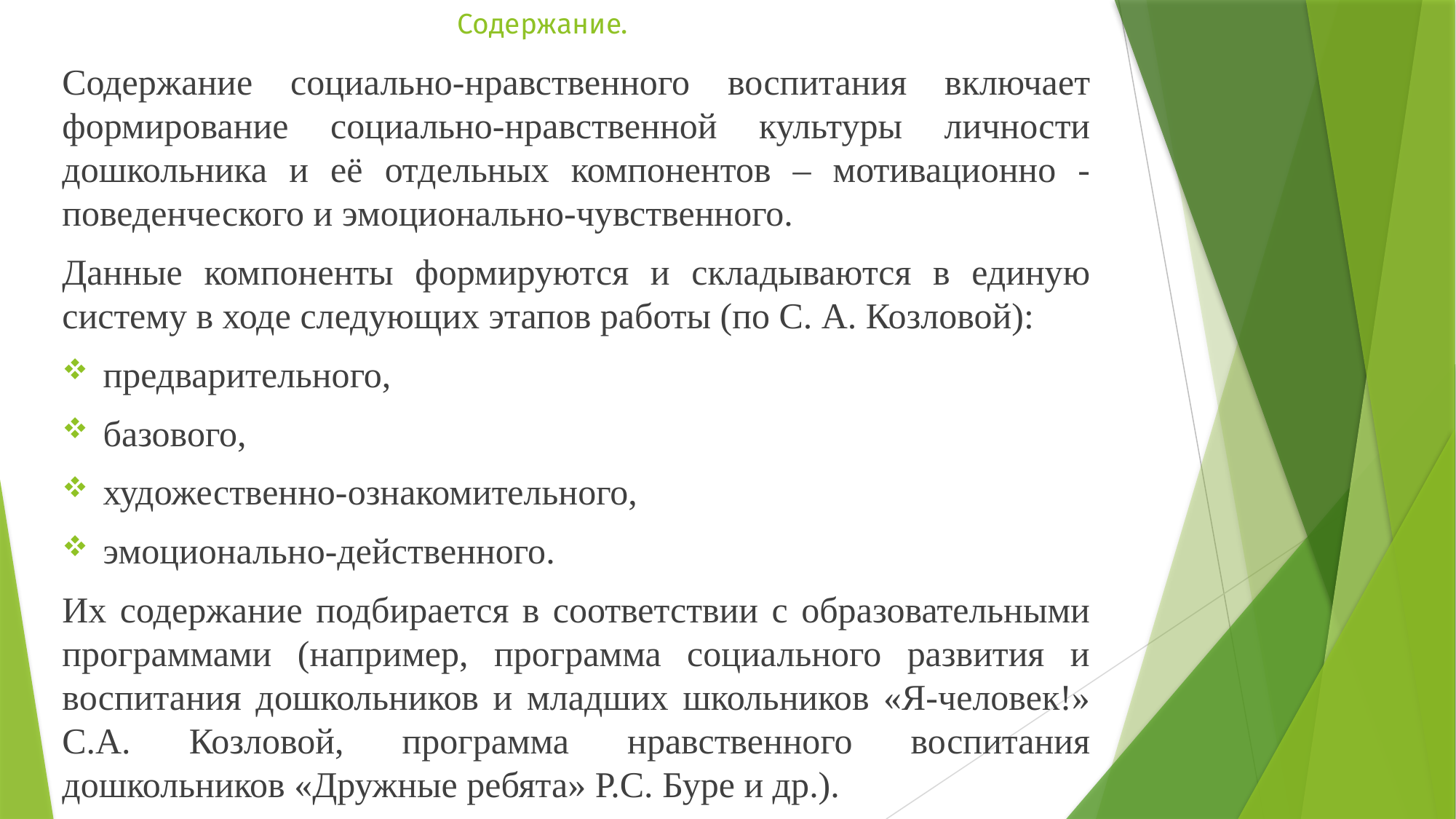

# Содержание.
Содержание социально-нравственного воспитания включает формирование социально-нравственной культуры личности дошкольника и её отдельных компонентов – мотивационно - поведенческого и эмоционально-чувственного.
Данные компоненты формируются и складываются в единую систему в ходе следующих этапов работы (по С. А. Козловой):
предварительного,
базового,
художественно-ознакомительного,
эмоционально-действенного.
Их содержание подбирается в соответствии с образовательными программами (например, программа социального развития и воспитания дошкольников и младших школьников «Я-человек!» С.А. Козловой, программа нравственного воспитания дошкольников «Дружные ребята» Р.С. Буре и др.).